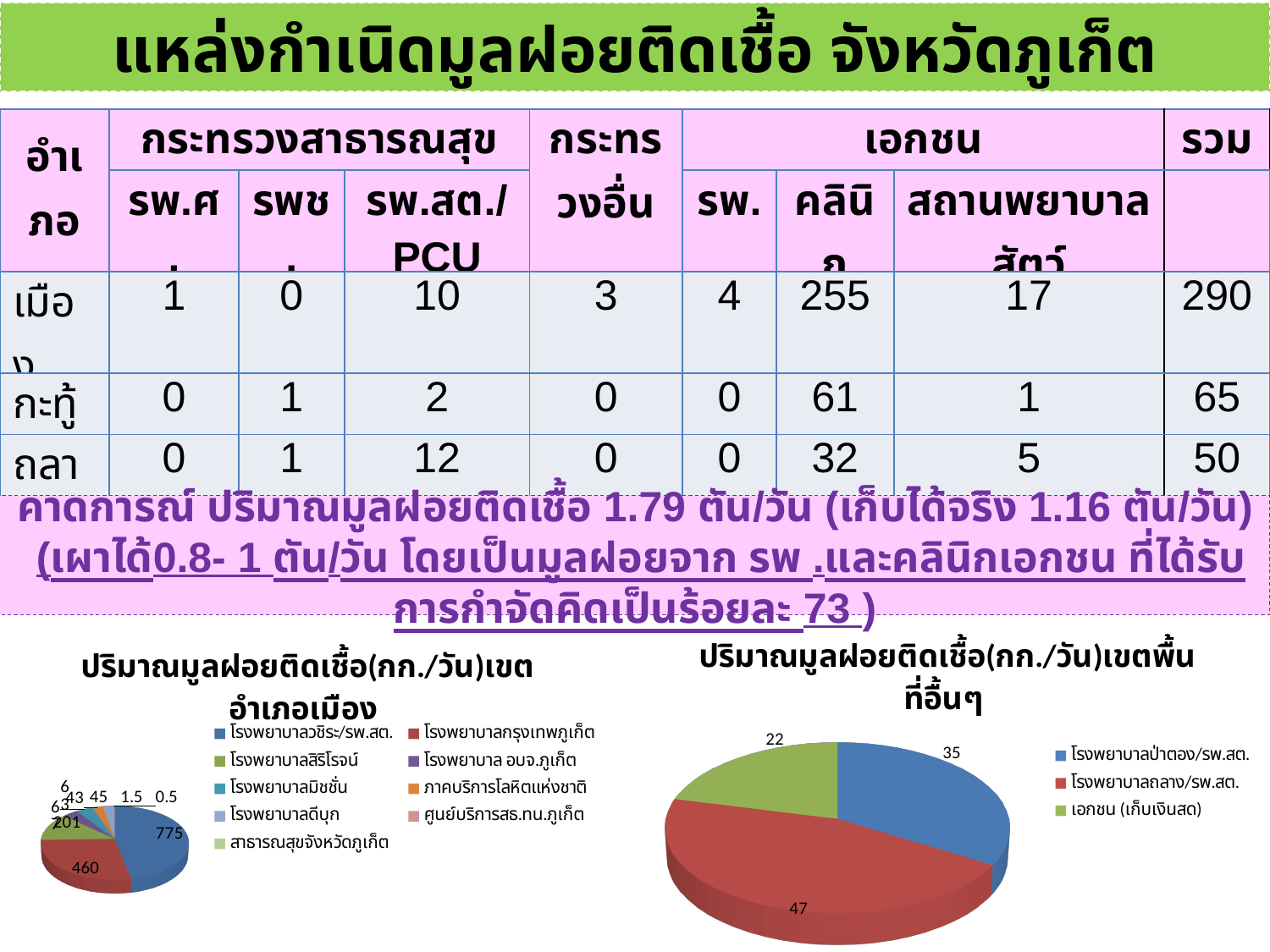

แหล่งกำเนิดมูลฝอยติดเชื้อ จังหวัดภูเก็ต
| อำเภอ | กระทรวงสาธารณสุข |  |  | กระทรวงอื่น | เอกชน |  |  | รวม |
| --- | --- | --- | --- | --- | --- | --- | --- | --- |
|  | รพ.ศ. | รพช. | รพ.สต./PCU |  | รพ. | คลินิก | สถานพยาบาลสัตว์ |  |
| เมือง | 1 | 0 | 10 | 3 | 4 | 255 | 17 | 290 |
| กะทู้ | 0 | 1 | 2 | 0 | 0 | 61 | 1 | 65 |
| ถลาง | 0 | 1 | 12 | 0 | 0 | 32 | 5 | 50 |
| รวม | 1 | 2 | 24 | 3 | 4 | 348 | 23 | 405 |
คาดการณ์ ปริมาณมูลฝอยติดเชื้อ 1.79 ตัน/วัน (เก็บได้จริง 1.16 ตัน/วัน)
 (เผาได้0.8- 1 ตัน/วัน โดยเป็นมูลฝอยจาก รพ .และคลินิกเอกชน ที่ได้รับการกำจัดคิดเป็นร้อยละ 73 )

[unsupported chart]

[unsupported chart]